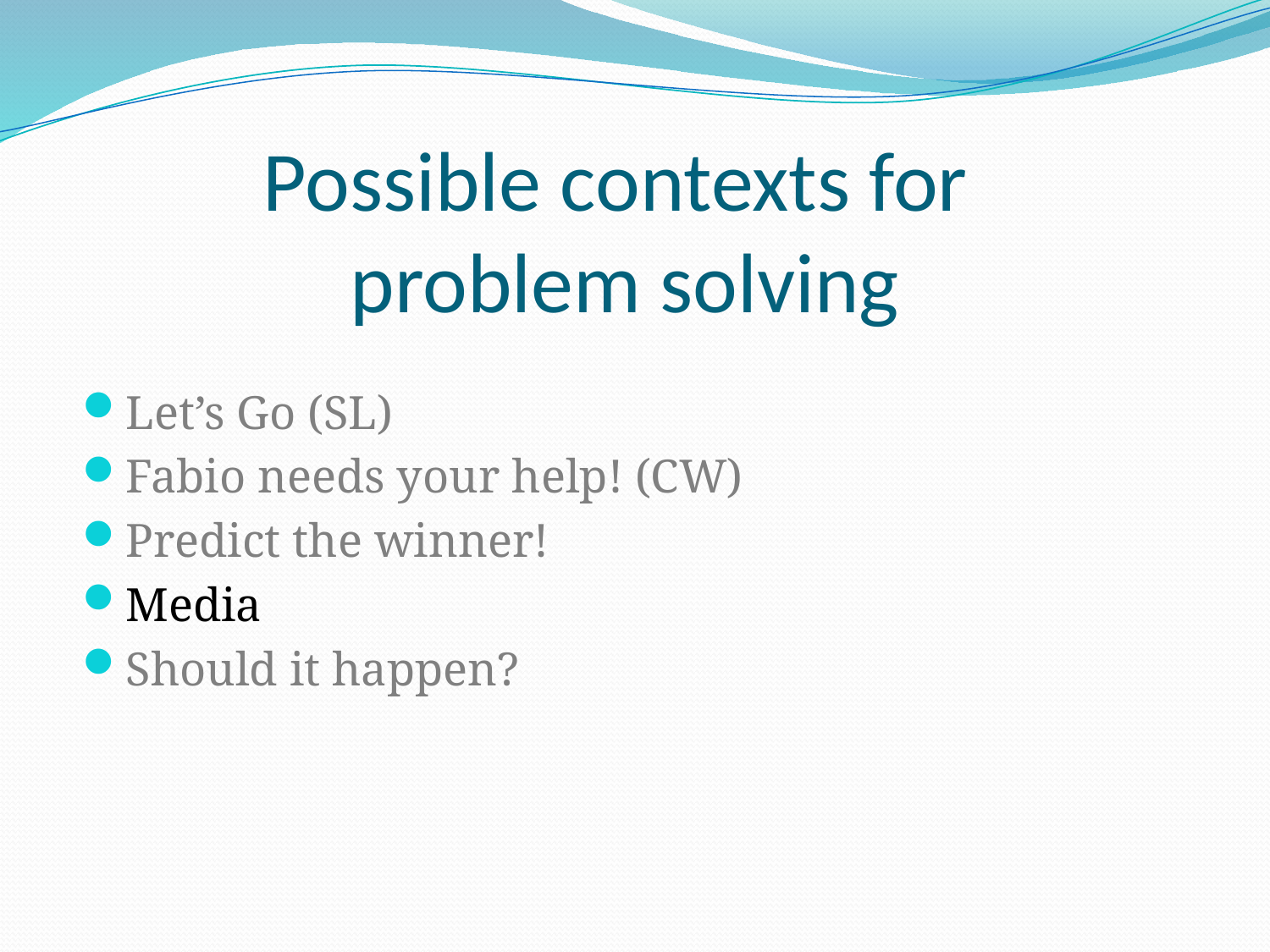

# Possible contexts for problem solving
Let’s Go (SL)
Fabio needs your help! (CW)
Predict the winner!
Media
Should it happen?